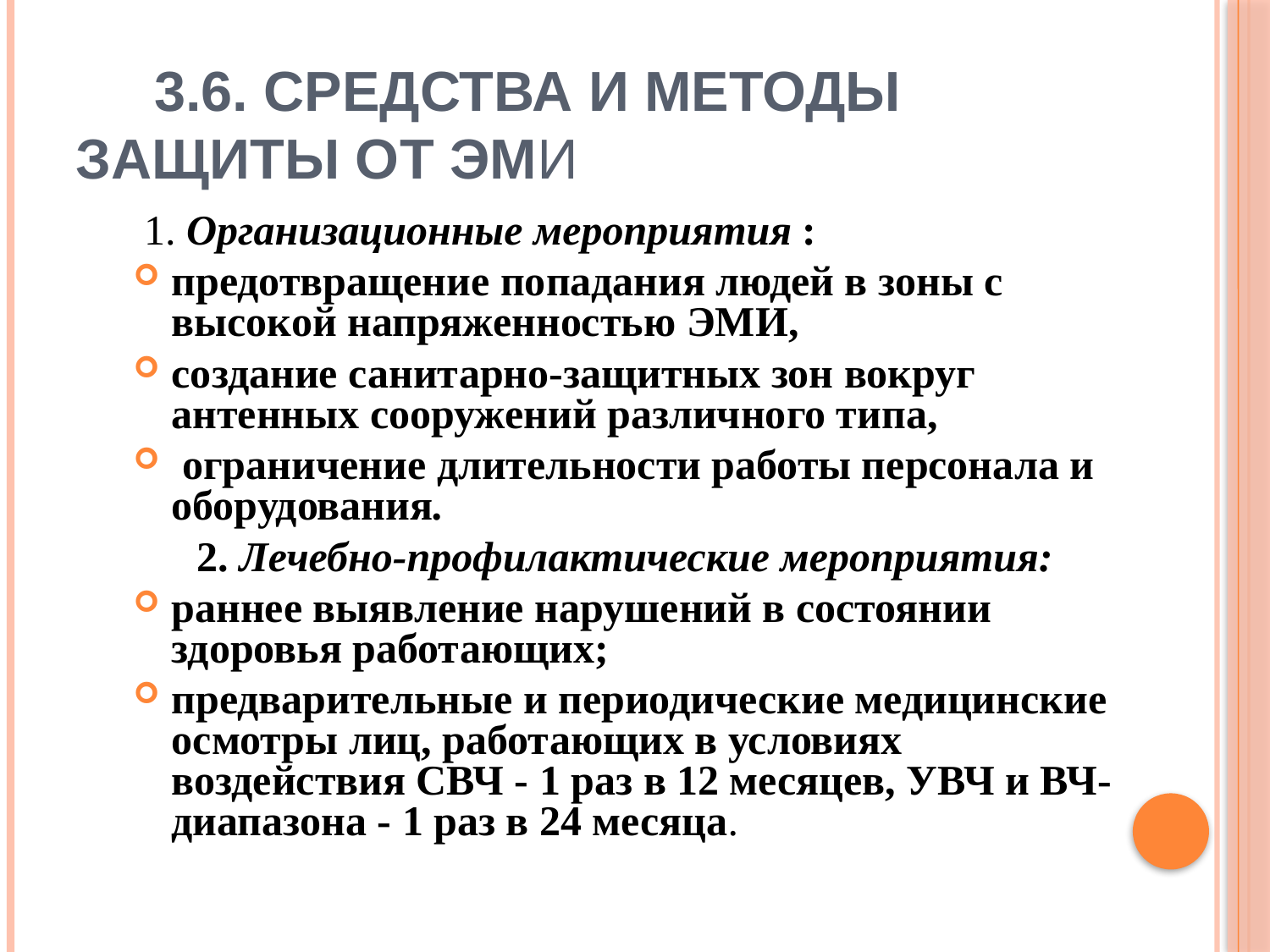

# 3.6. Средства и методы защиты от ЭМИ
 1. Организационные мероприятия :
предотвращение попадания людей в зоны с высокой напряженностью ЭМИ,
создание санитарно-защитных зон вокруг антенных сооружений различного типа,
 ограничение длительности работы персонала и оборудования.
      2. Лечебно-профилактические мероприятия:
раннее выявление нарушений в состоянии здоровья работающих;
предварительные и периодические медицинские осмотры лиц, работающих в условиях воздействия СВЧ - 1 раз в 12 месяцев, УВЧ и ВЧ-диапазона - 1 раз в 24 месяца.